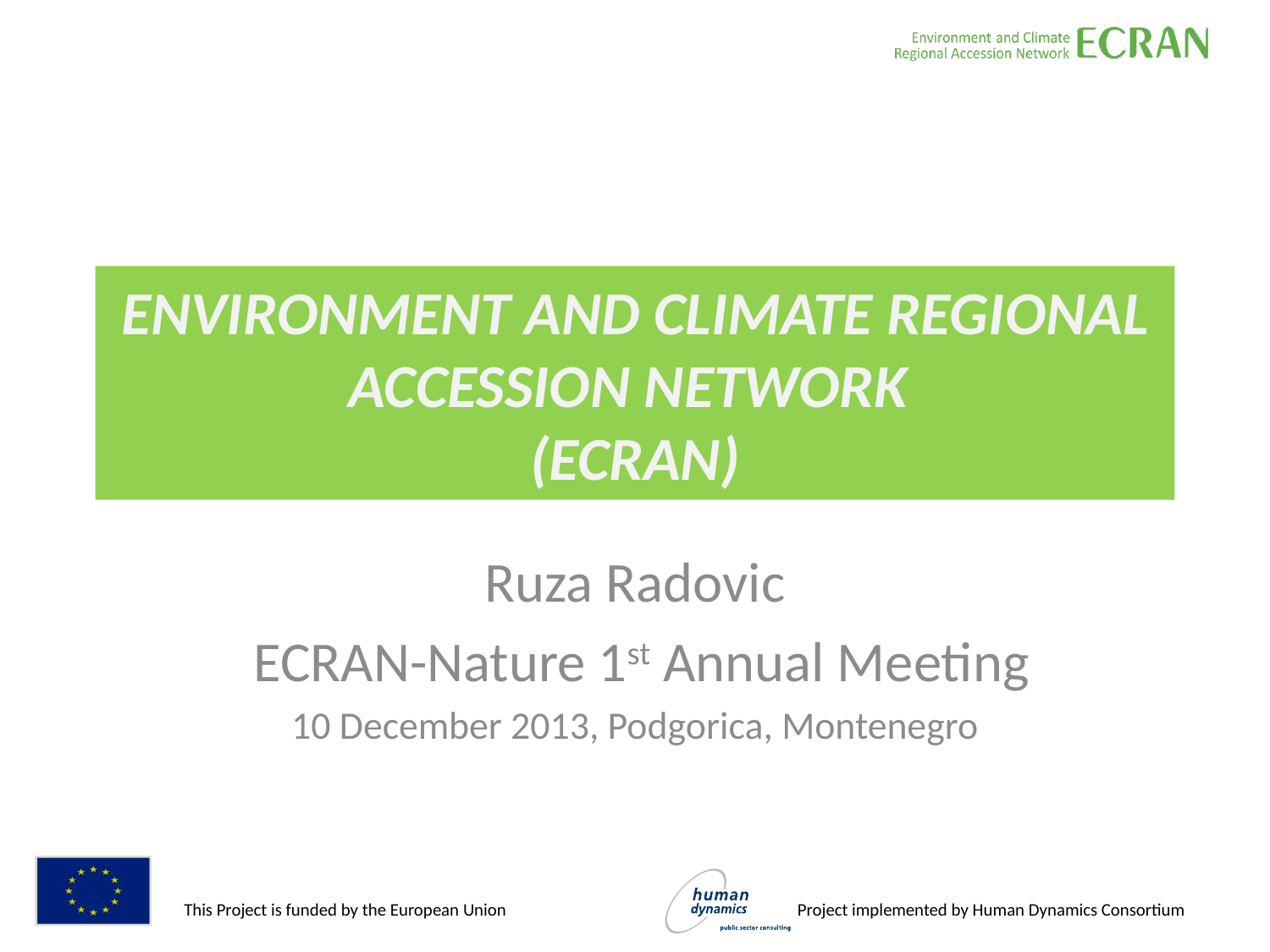

# ENVIRONMENT AND CLIMATE REGIONAL ACCESSION NETWORK (ECRAN)
Ruza Radovic
 ECRAN-Nature 1st Annual Meeting
10 December 2013, Podgorica, Montenegro